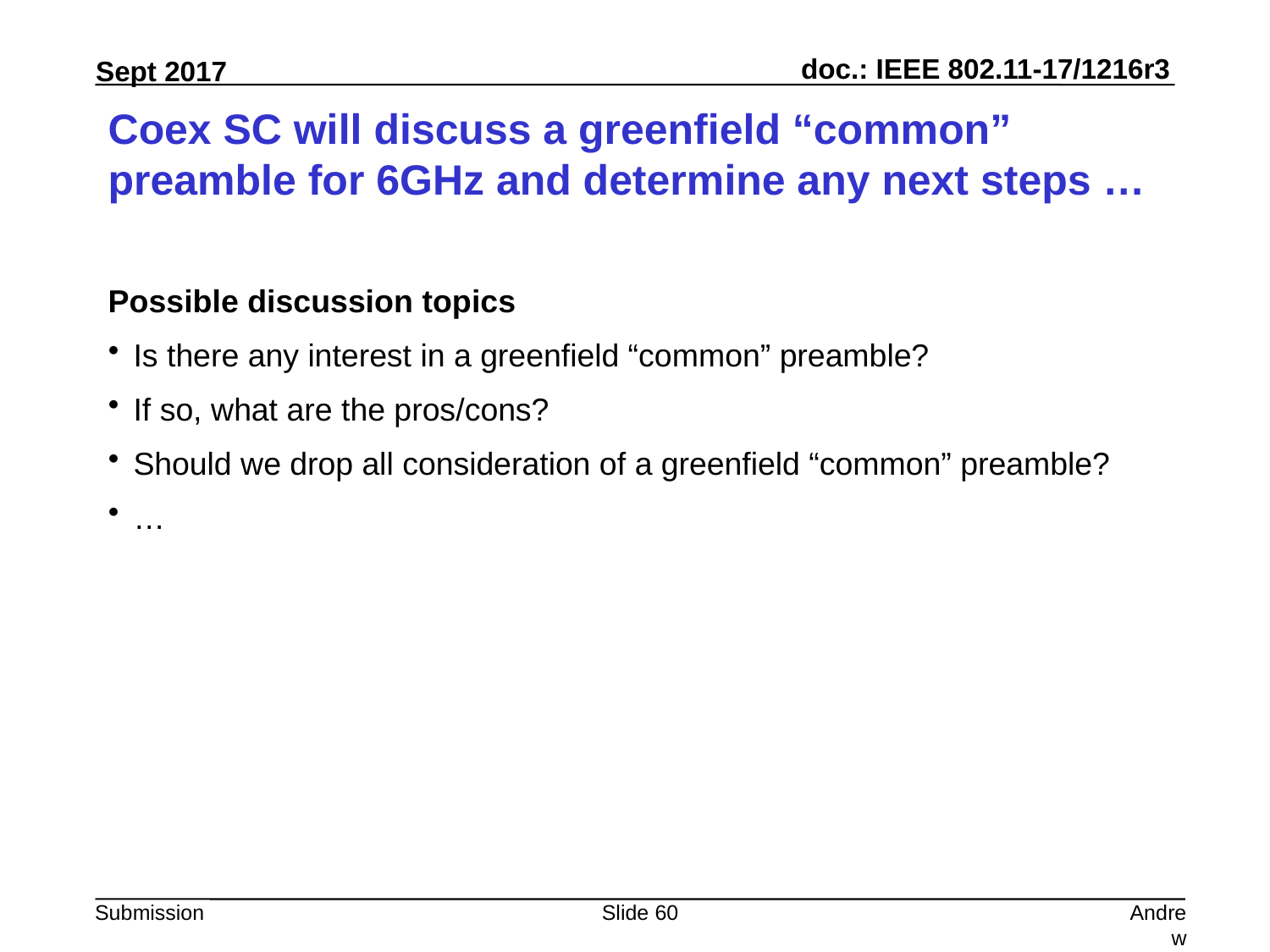

# Coex SC will discuss a greenfield “common” preamble for 6GHz and determine any next steps …
Possible discussion topics
Is there any interest in a greenfield “common” preamble?
If so, what are the pros/cons?
Should we drop all consideration of a greenfield “common” preamble?
…
Slide 60
Andrew Myles, Cisco